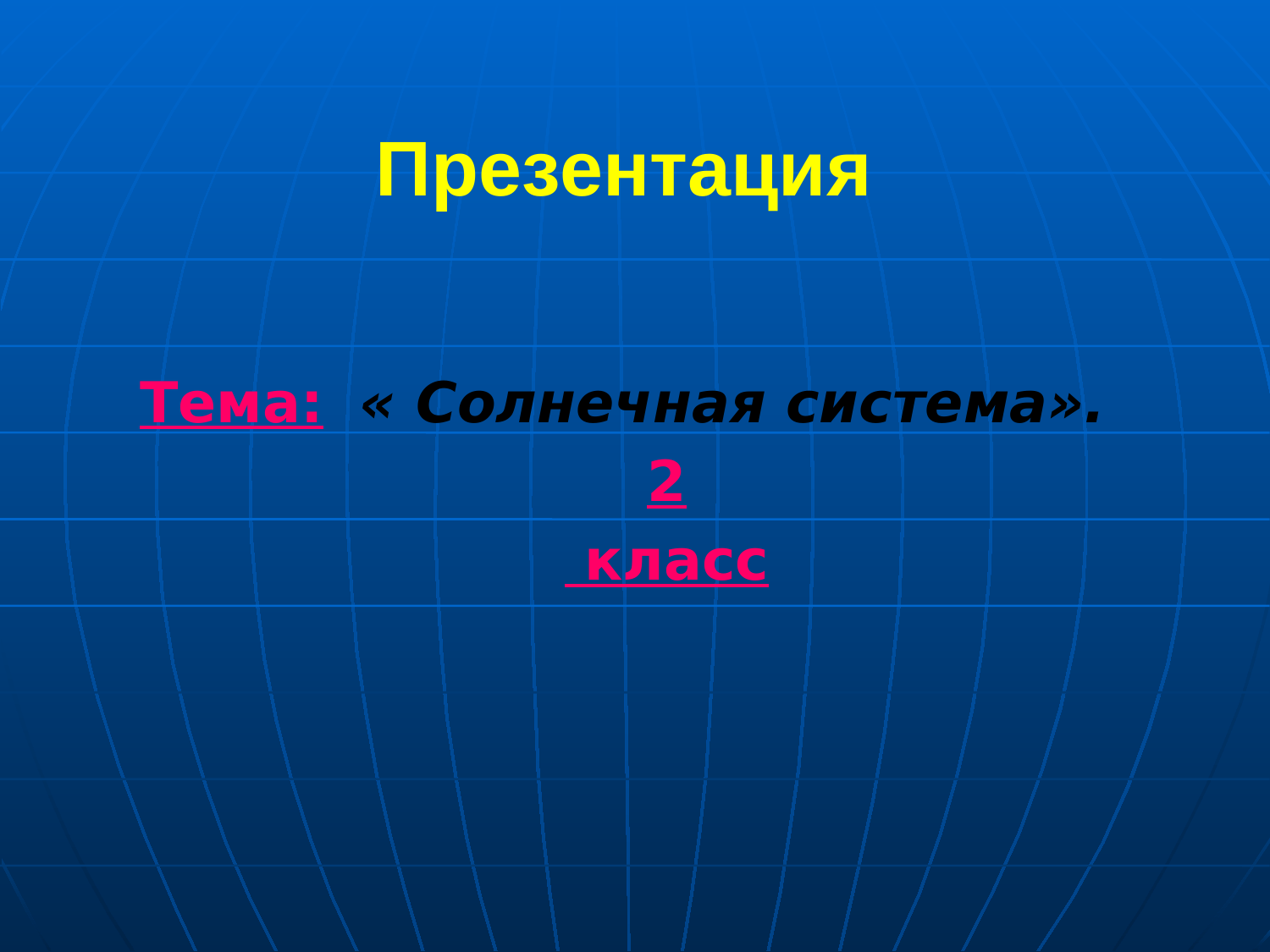

# Презентация
Тема:  « Солнечная система».
2
 класс